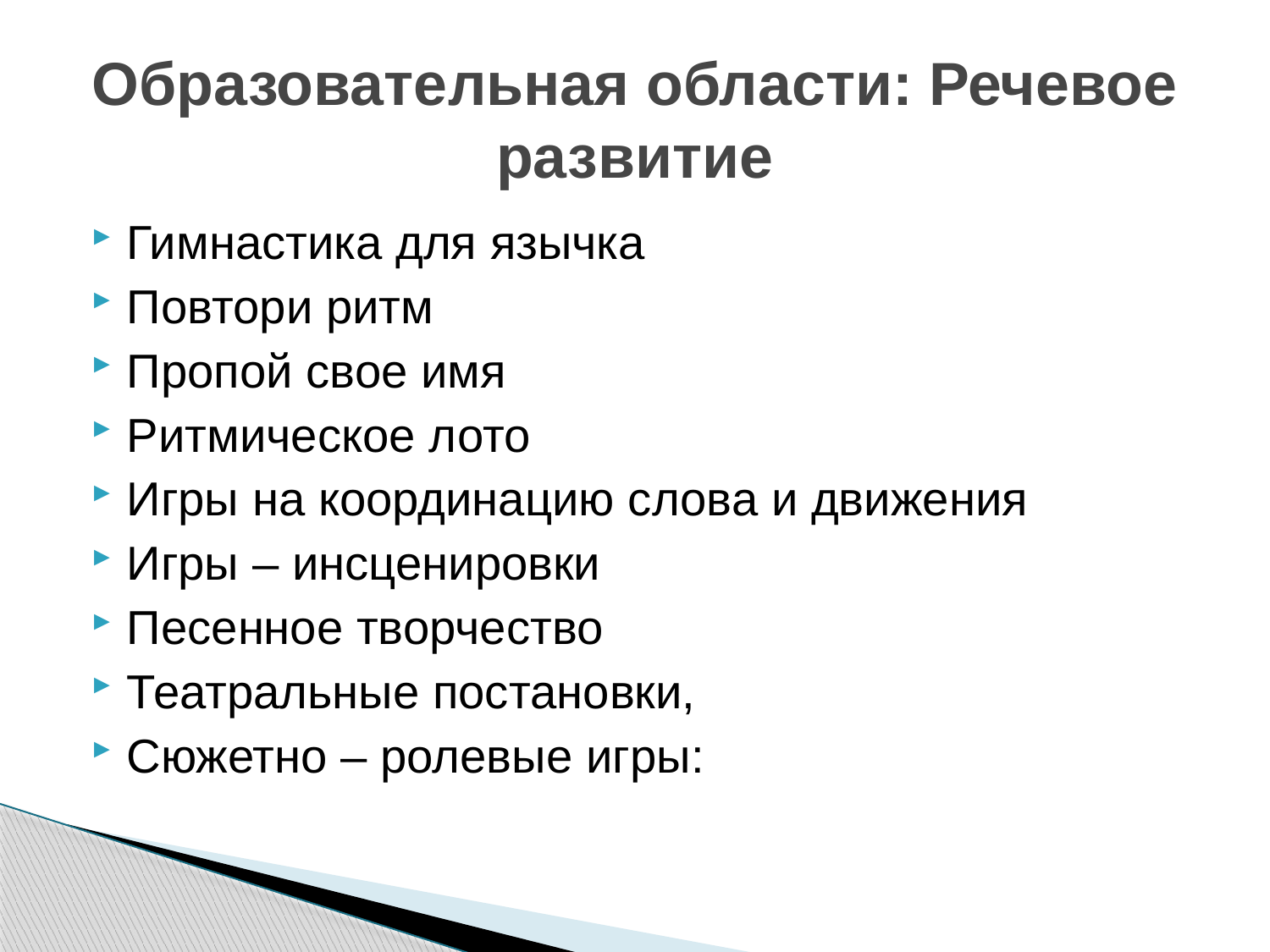

# Образовательная области: Речевое развитие
Гимнастика для язычка
Повтори ритм
Пропой свое имя
Ритмическое лото
Игры на координацию слова и движения
Игры – инсценировки
Песенное творчество
Театральные постановки,
Сюжетно – ролевые игры: